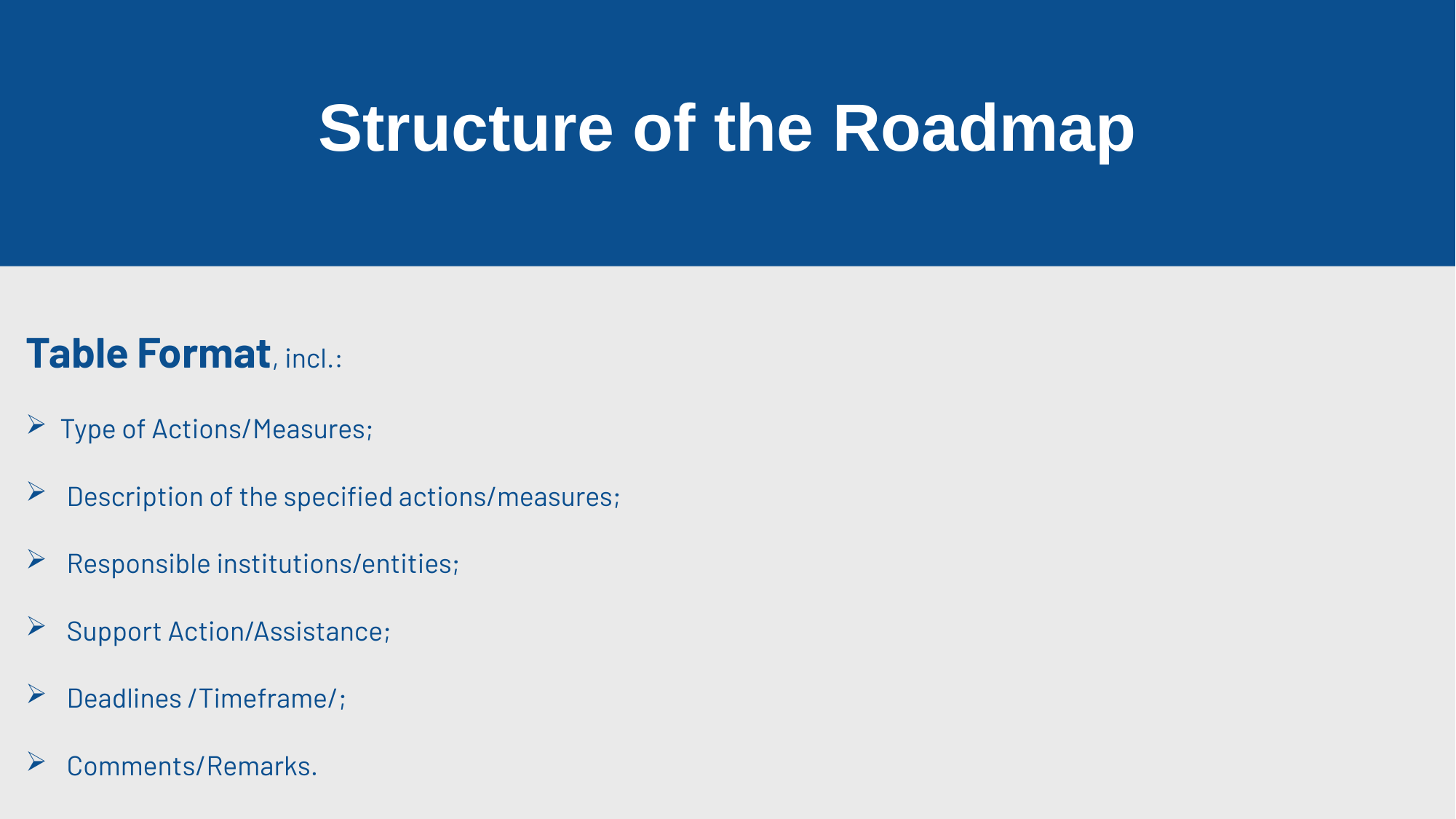

Structure of the Roadmap

Table Format, incl.:
Type of Actions/Measures;
Description of the specified actions/measures;
Responsible institutions/entities;
Support Action/Assistance;
Deadlines /Timeframe/;
Comments/Remarks.